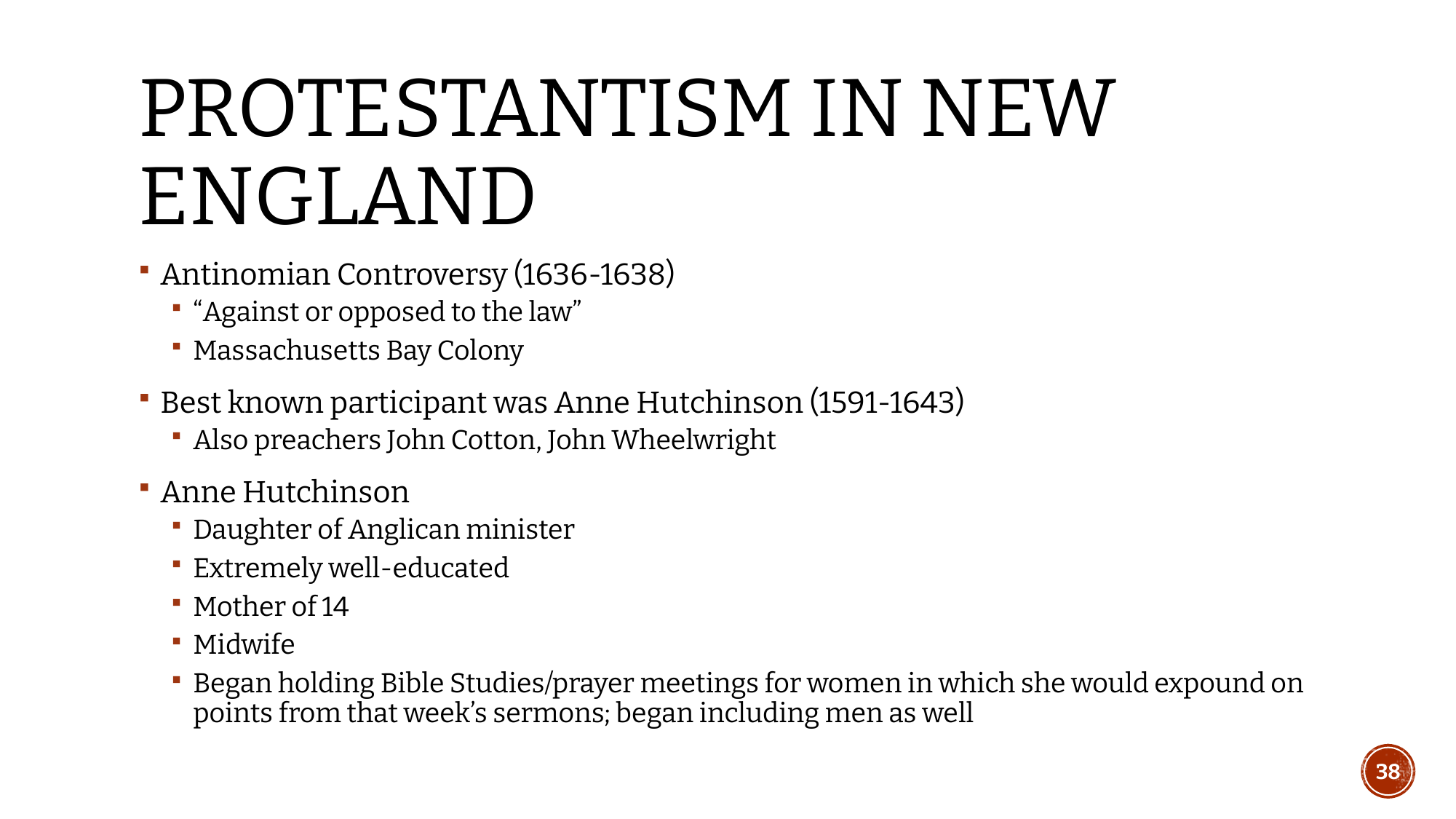

# Protestantism in new england
Antinomian Controversy (1636-1638)
“Against or opposed to the law”
Massachusetts Bay Colony
Best known participant was Anne Hutchinson (1591-1643)
Also preachers John Cotton, John Wheelwright
Anne Hutchinson
Daughter of Anglican minister
Extremely well-educated
Mother of 14
Midwife
Began holding Bible Studies/prayer meetings for women in which she would expound on points from that week’s sermons; began including men as well
38